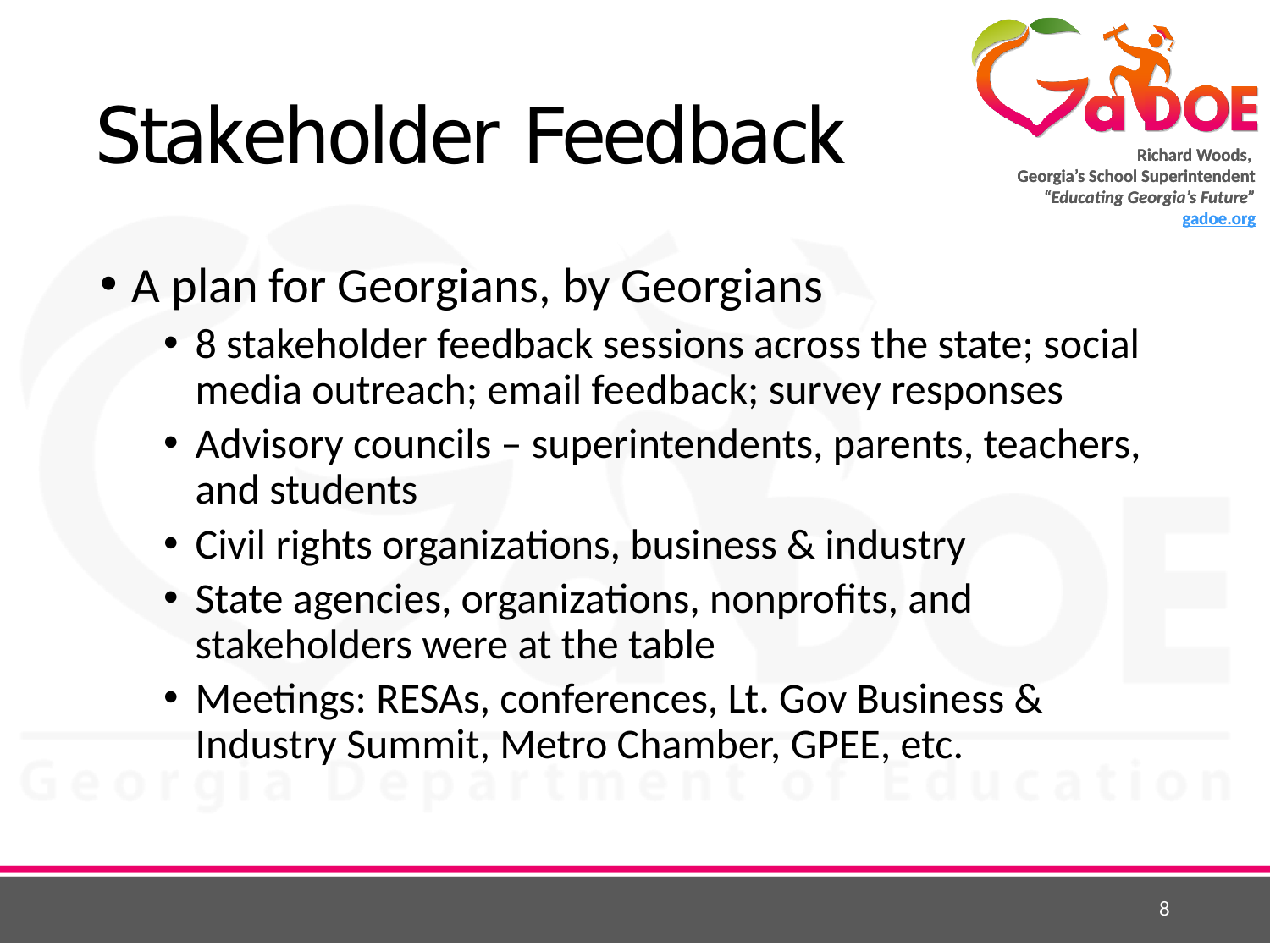

# Stakeholder Feedback
A plan for Georgians, by Georgians
8 stakeholder feedback sessions across the state; social media outreach; email feedback; survey responses
Advisory councils – superintendents, parents, teachers, and students
Civil rights organizations, business & industry
State agencies, organizations, nonprofits, and stakeholders were at the table
Meetings: RESAs, conferences, Lt. Gov Business & Industry Summit, Metro Chamber, GPEE, etc.
8